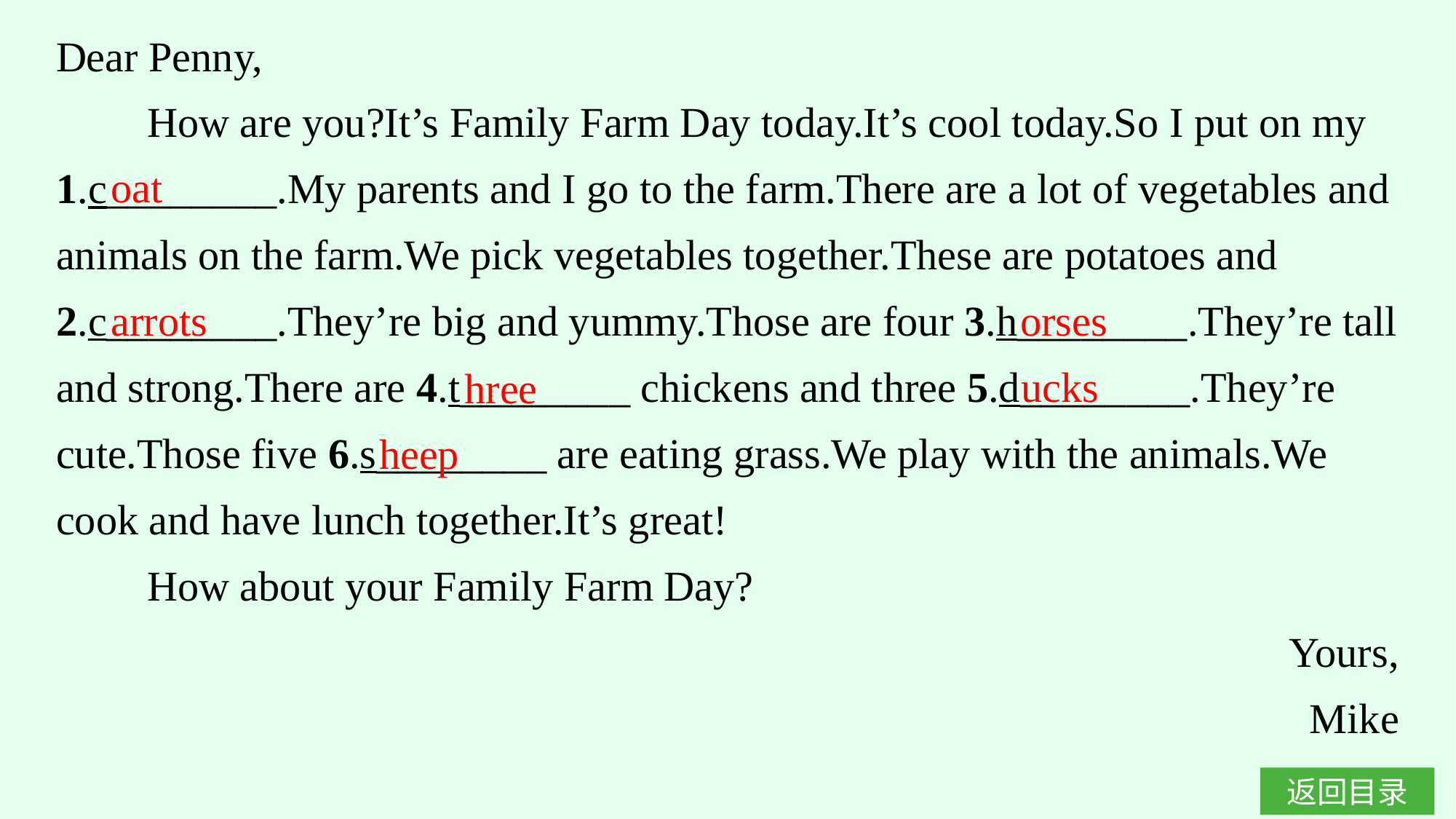

Dear Penny,
How are you?It’s Family Farm Day today.It’s cool today.So I put on my 1.c________.My parents and I go to the farm.There are a lot of vegetables and animals on the farm.We pick vegetables together.These are potatoes and 2.c________.They’re big and yummy.Those are four 3.h________.They’re tall and strong.There are 4.t________ chickens and three 5.d________.They’re cute.Those five 6.s________ are eating grass.We play with the animals.We cook and have lunch together.It’s great!
How about your Family Farm Day?
Yours,
Mike
oat
arrots
orses
ucks
hree
heep